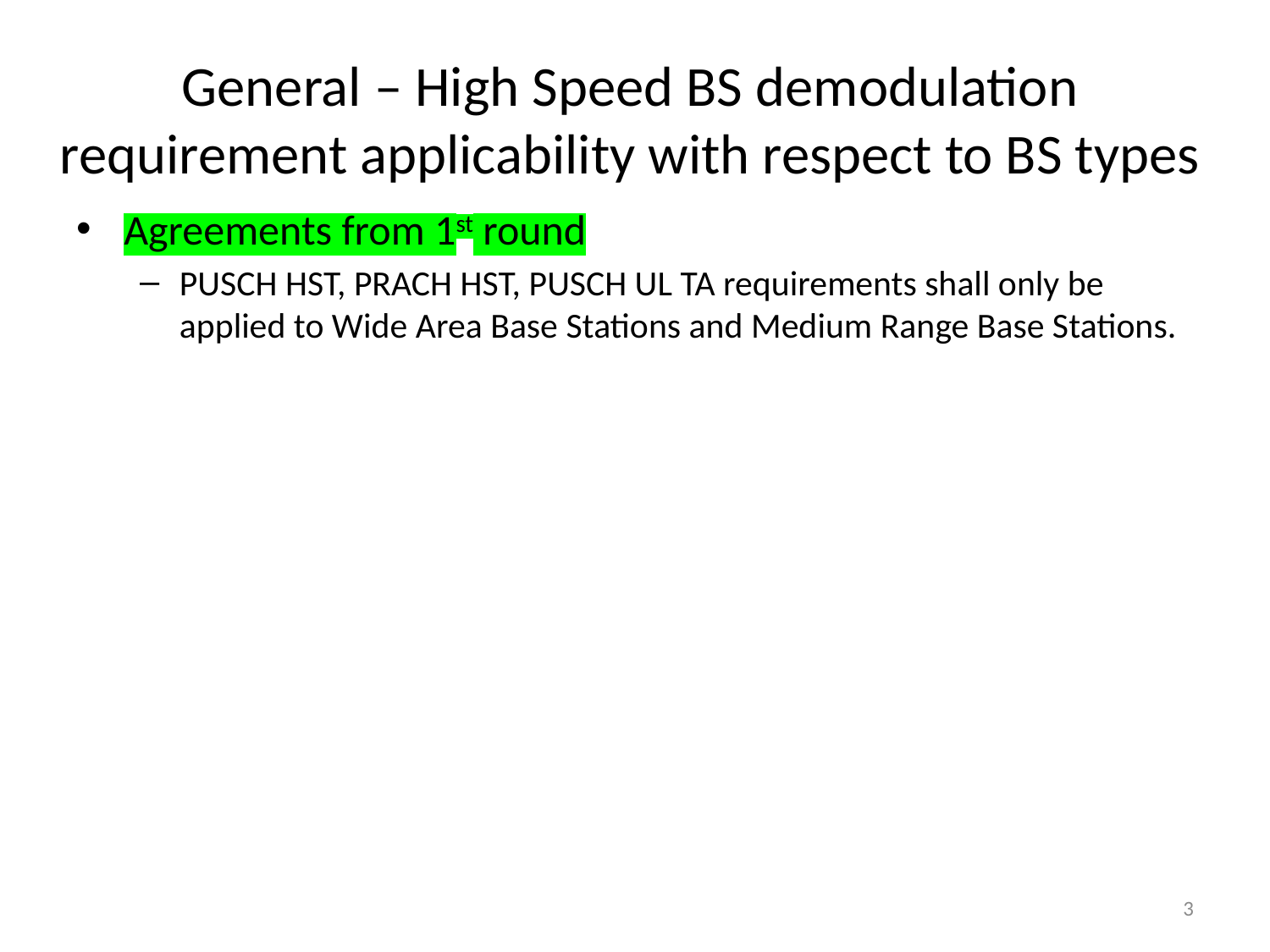

# General – High Speed BS demodulation requirement applicability with respect to BS types
Agreements from 1st round
PUSCH HST, PRACH HST, PUSCH UL TA requirements shall only be applied to Wide Area Base Stations and Medium Range Base Stations.

3